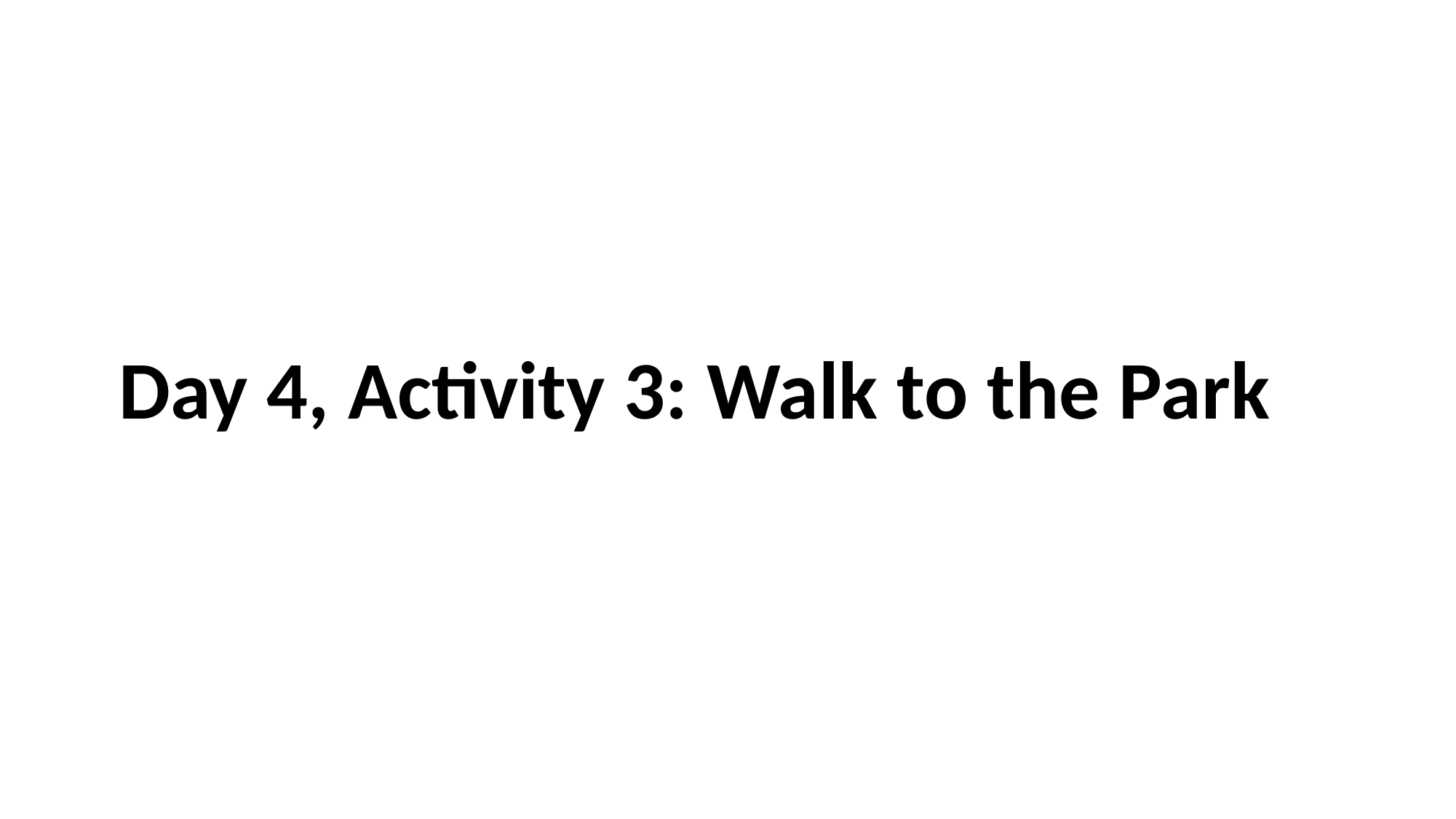

# Day 4, Activity 3: Walk to the Park